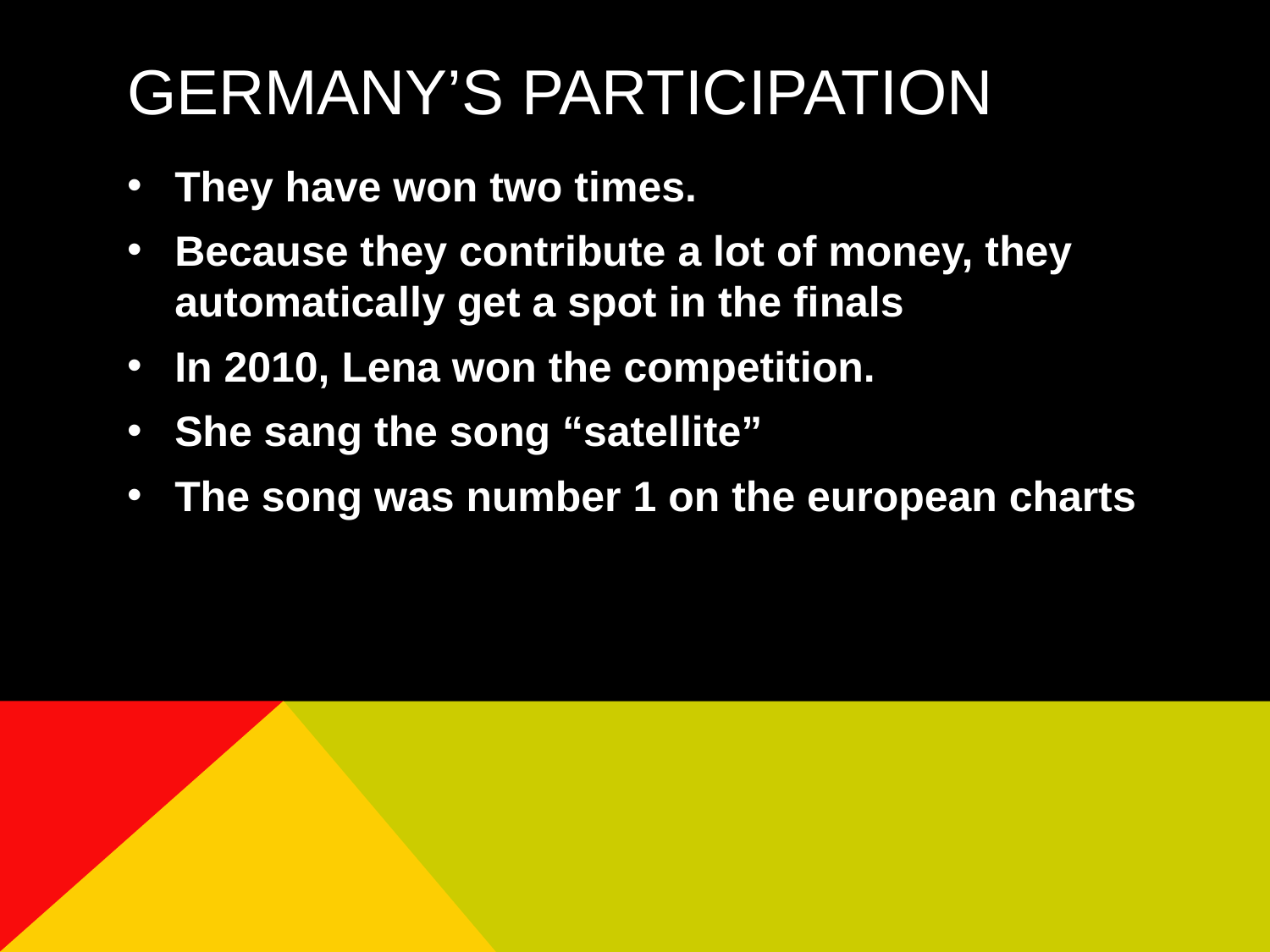

# Germany’s Participation
They have won two times.
Because they contribute a lot of money, they automatically get a spot in the finals
In 2010, Lena won the competition.
She sang the song “satellite”
The song was number 1 on the european charts